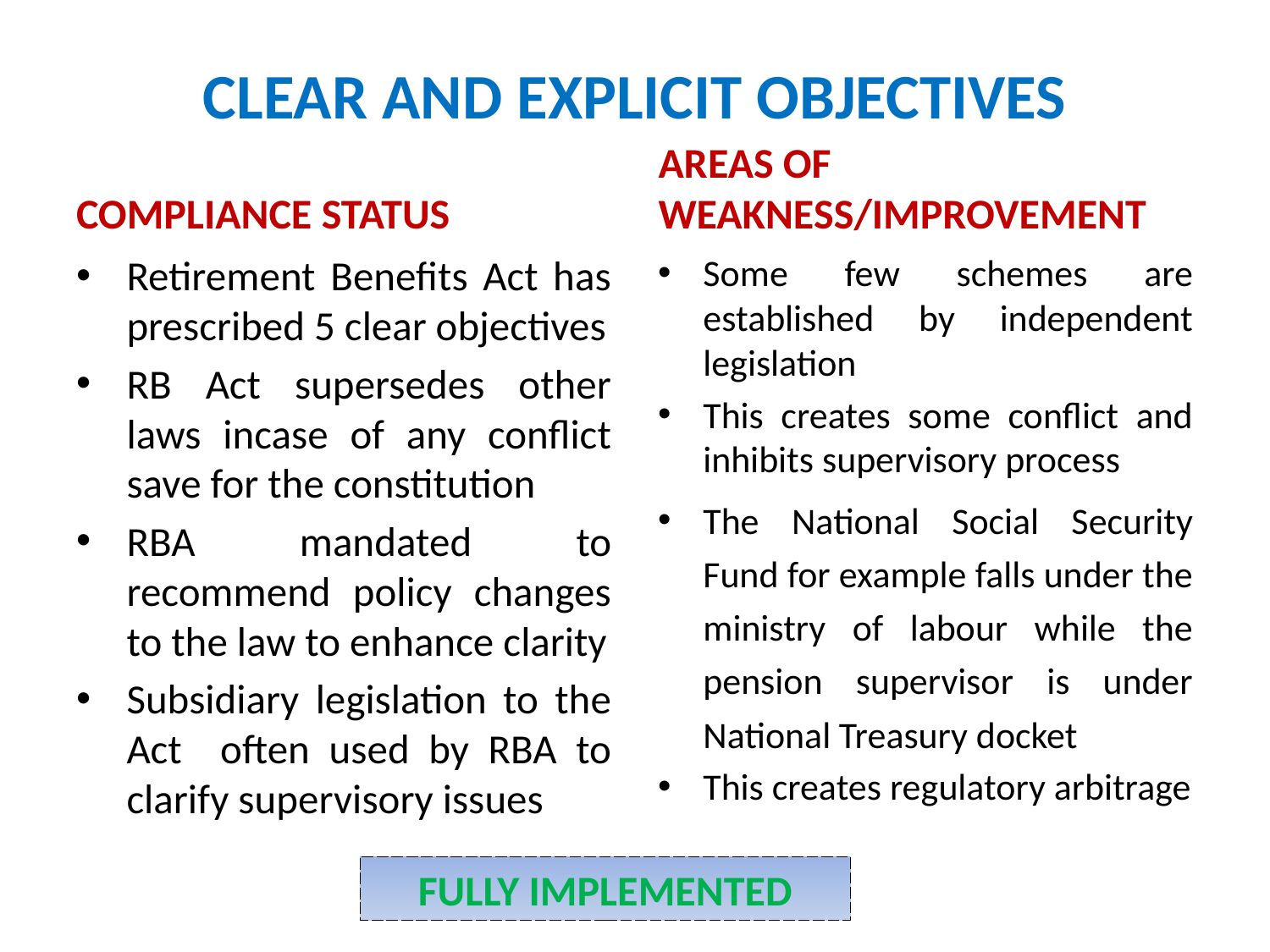

# CLEAR AND EXPLICIT OBJECTIVES
AREAS OF WEAKNESS/IMPROVEMENT
COMPLIANCE STATUS
Retirement Benefits Act has prescribed 5 clear objectives
RB Act supersedes other laws incase of any conflict save for the constitution
RBA mandated to recommend policy changes to the law to enhance clarity
Subsidiary legislation to the Act  often used by RBA to clarify supervisory issues
Some few schemes are established by independent legislation
This creates some conflict and inhibits supervisory process
The National Social Security Fund for example falls under the ministry of labour while the pension supervisor is under National Treasury docket
This creates regulatory arbitrage
FULLY IMPLEMENTED